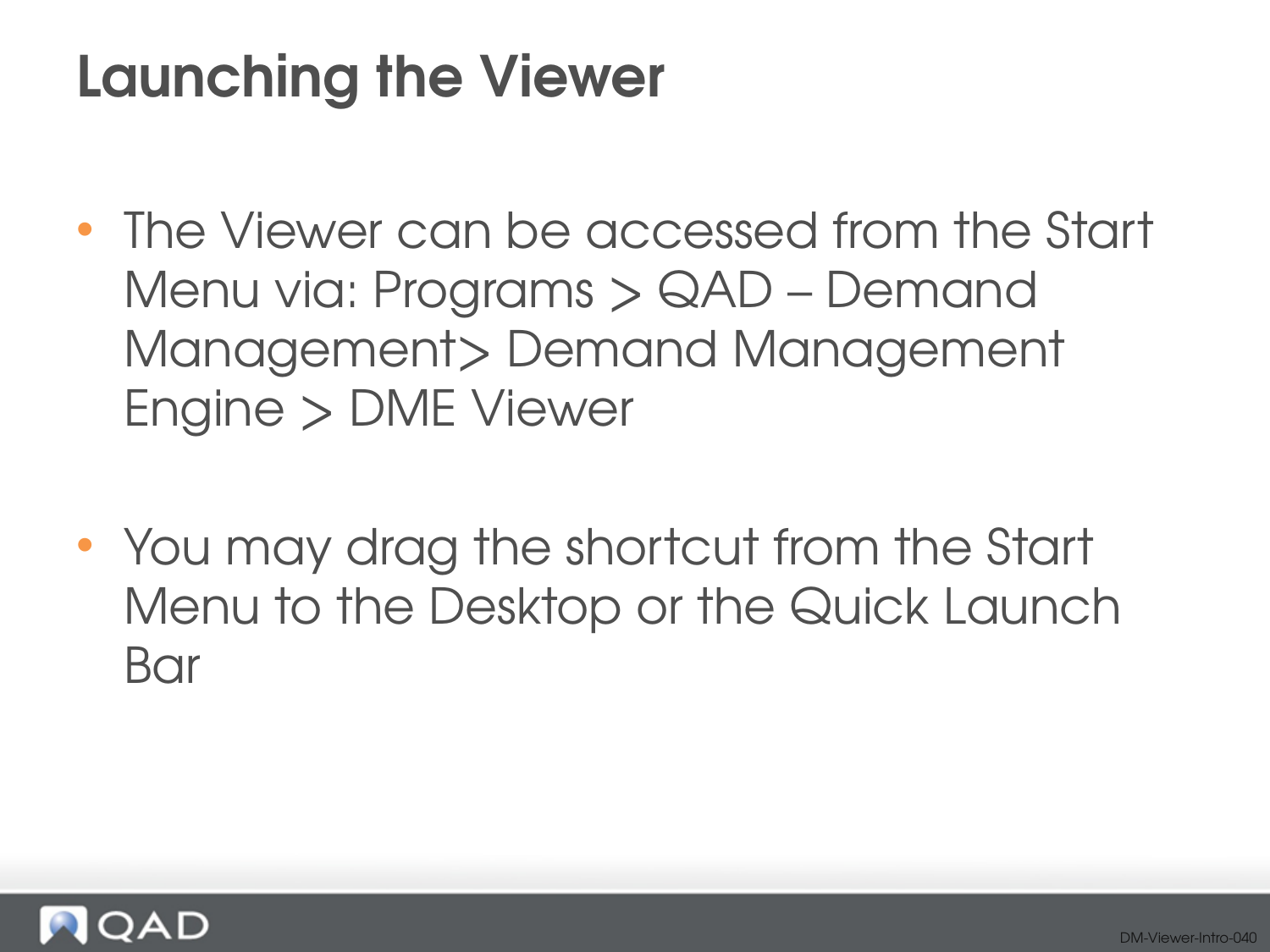

# Launching the Viewer

The Viewer can be accessed from the Start Menu via: Programs > QAD – Demand Management> Demand Management Engine > DME Viewer

You may drag the shortcut from the Start Menu to the Desktop or the Quick Launch Bar

DM-Viewer-Intro-040